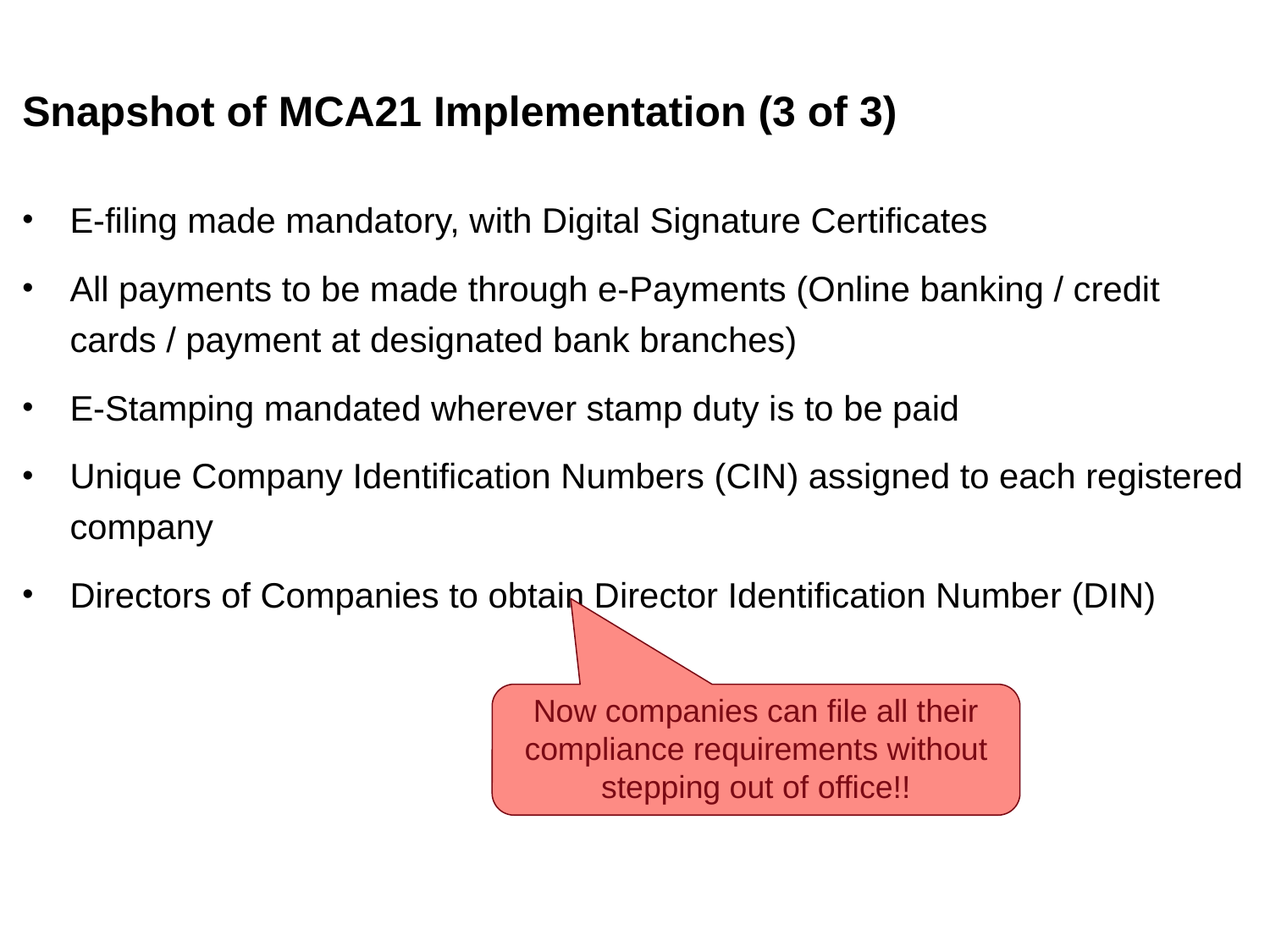

# Snapshot of MCA21 Implementation (3 of 3)
E-filing made mandatory, with Digital Signature Certificates
All payments to be made through e-Payments (Online banking / credit cards / payment at designated bank branches)
E-Stamping mandated wherever stamp duty is to be paid
Unique Company Identification Numbers (CIN) assigned to each registered company
Directors of Companies to obtain Director Identification Number (DIN)

Now companies can file all their compliance requirements without stepping out of office!!